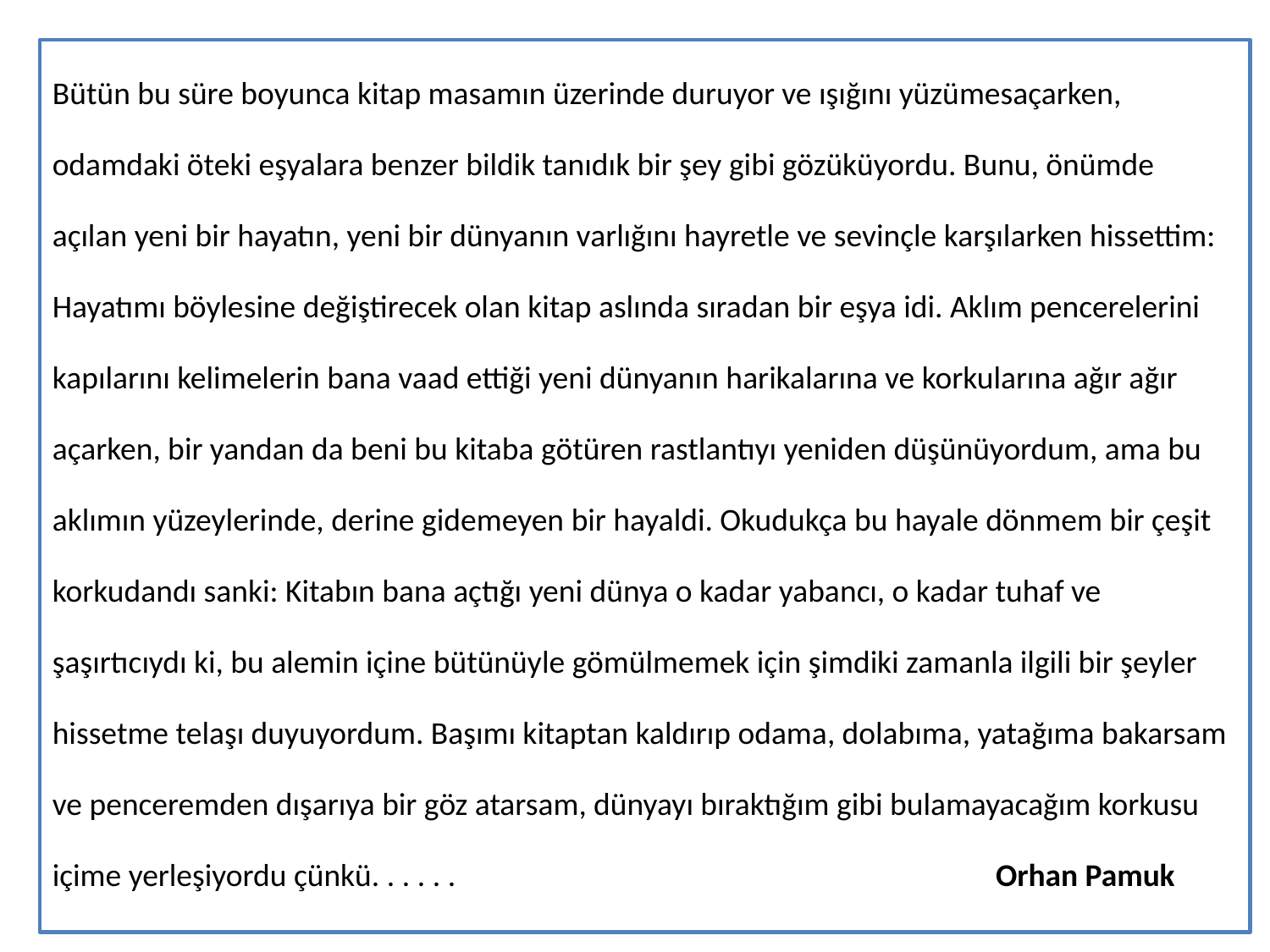

Bütün bu süre boyunca kitap masamın üzerinde duruyor ve ışığını yüzümesaçarken,
odamdaki öteki eşyalara benzer bildik tanıdık bir şey gibi gözüküyordu. Bunu, önümde
açılan yeni bir hayatın, yeni bir dünyanın varlığını hayretle ve sevinçle karşılarken hissettim:
Hayatımı böylesine değiştirecek olan kitap aslında sıradan bir eşya idi. Aklım pencerelerini
kapılarını kelimelerin bana vaad ettiği yeni dünyanın harikalarına ve korkularına ağır ağır
açarken, bir yandan da beni bu kitaba götüren rastlantıyı yeniden düşünüyordum, ama bu
aklımın yüzeylerinde, derine gidemeyen bir hayaldi. Okudukça bu hayale dönmem bir çeşit
korkudandı sanki: Kitabın bana açtığı yeni dünya o kadar yabancı, o kadar tuhaf ve
şaşırtıcıydı ki, bu alemin içine bütünüyle gömülmemek için şimdiki zamanla ilgili bir şeyler
hissetme telaşı duyuyordum. Başımı kitaptan kaldırıp odama, dolabıma, yatağıma bakarsam
ve penceremden dışarıya bir göz atarsam, dünyayı bıraktığım gibi bulamayacağım korkusu
içime yerleşiyordu çünkü. . . . . .                                                                           Orhan Pamuk